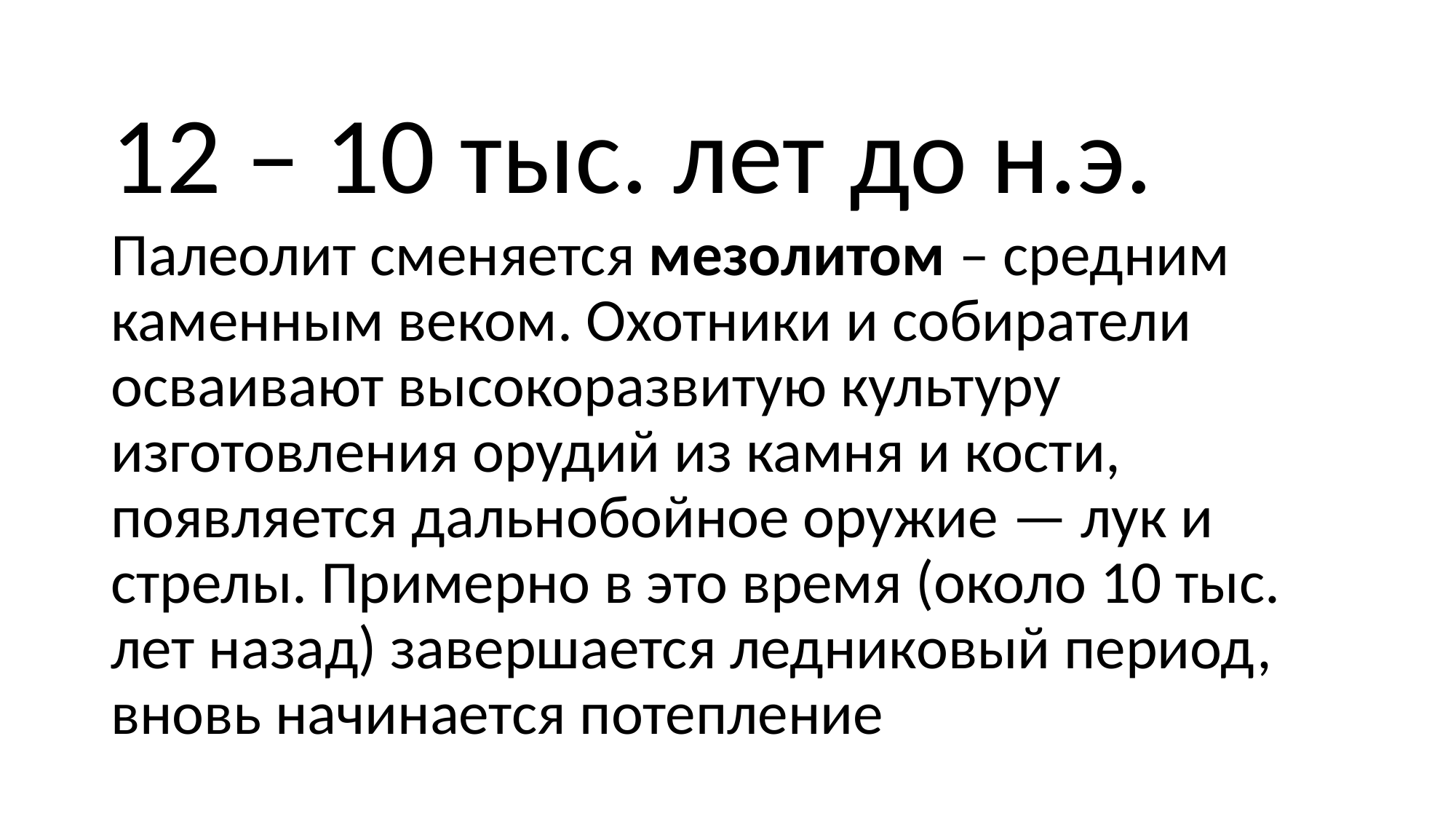

#
12 – 10 тыс. лет до н.э.
Палеолит сменяется мезолитом – средним каменным веком. Охотники и собиратели осваивают высокоразвитую культуру изготовления орудий из камня и кости, появляется дальнобойное оружие — лук и стрелы. Примерно в это время (около 10 тыс. лет назад) завершается ледниковый период, вновь начинается потепление